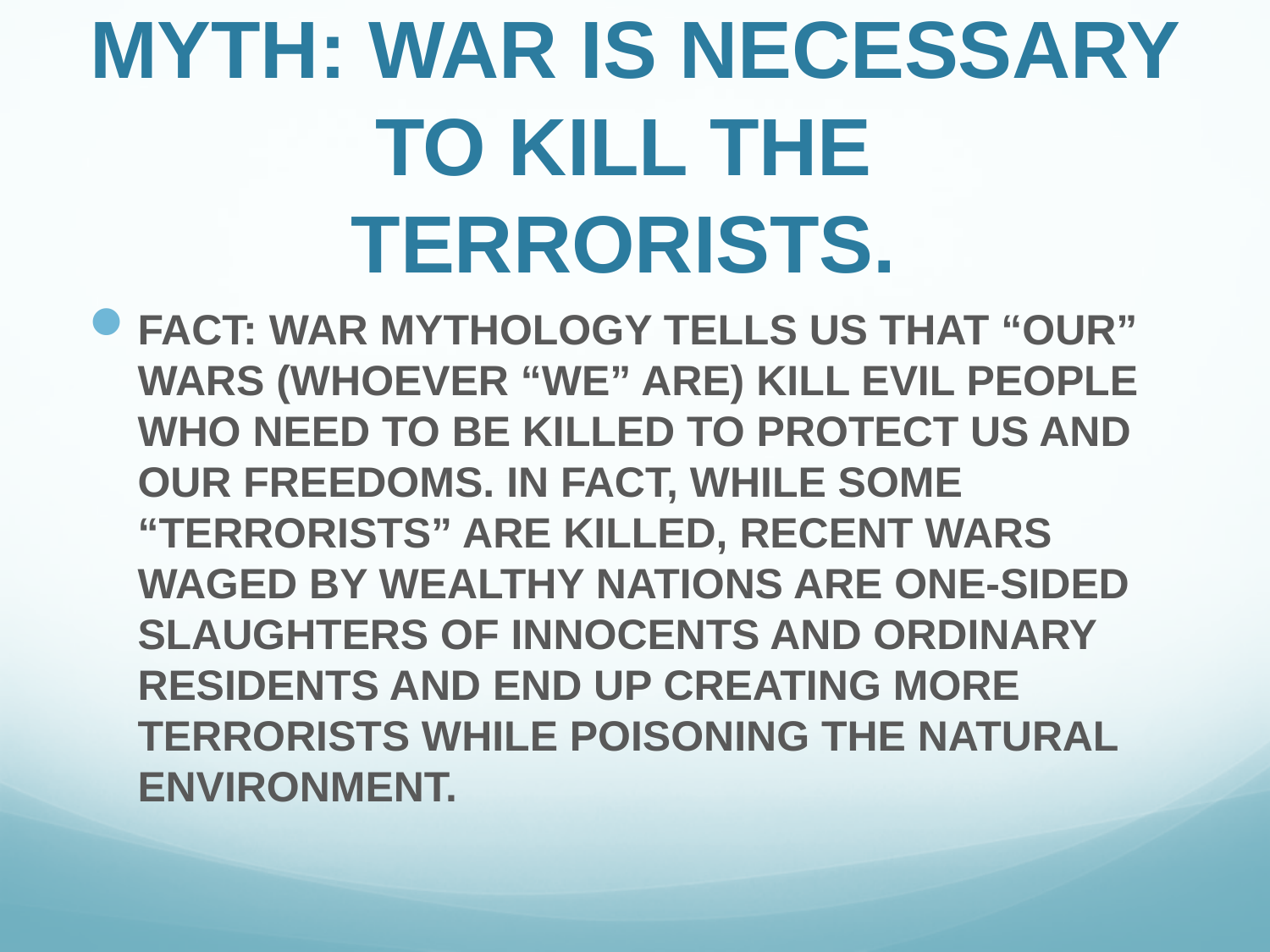

# MYTH: WAR IS NECESSARY TO KILL THE TERRORISTS.
FACT: WAR MYTHOLOGY TELLS US THAT “OUR” WARS (WHOEVER “WE” ARE) KILL EVIL PEOPLE WHO NEED TO BE KILLED TO PROTECT US AND OUR FREEDOMS. IN FACT, WHILE SOME “TERRORISTS” ARE KILLED, RECENT WARS WAGED BY WEALTHY NATIONS ARE ONE-SIDED SLAUGHTERS OF INNOCENTS AND ORDINARY RESIDENTS AND END UP CREATING MORE TERRORISTS WHILE POISONING THE NATURAL ENVIRONMENT.